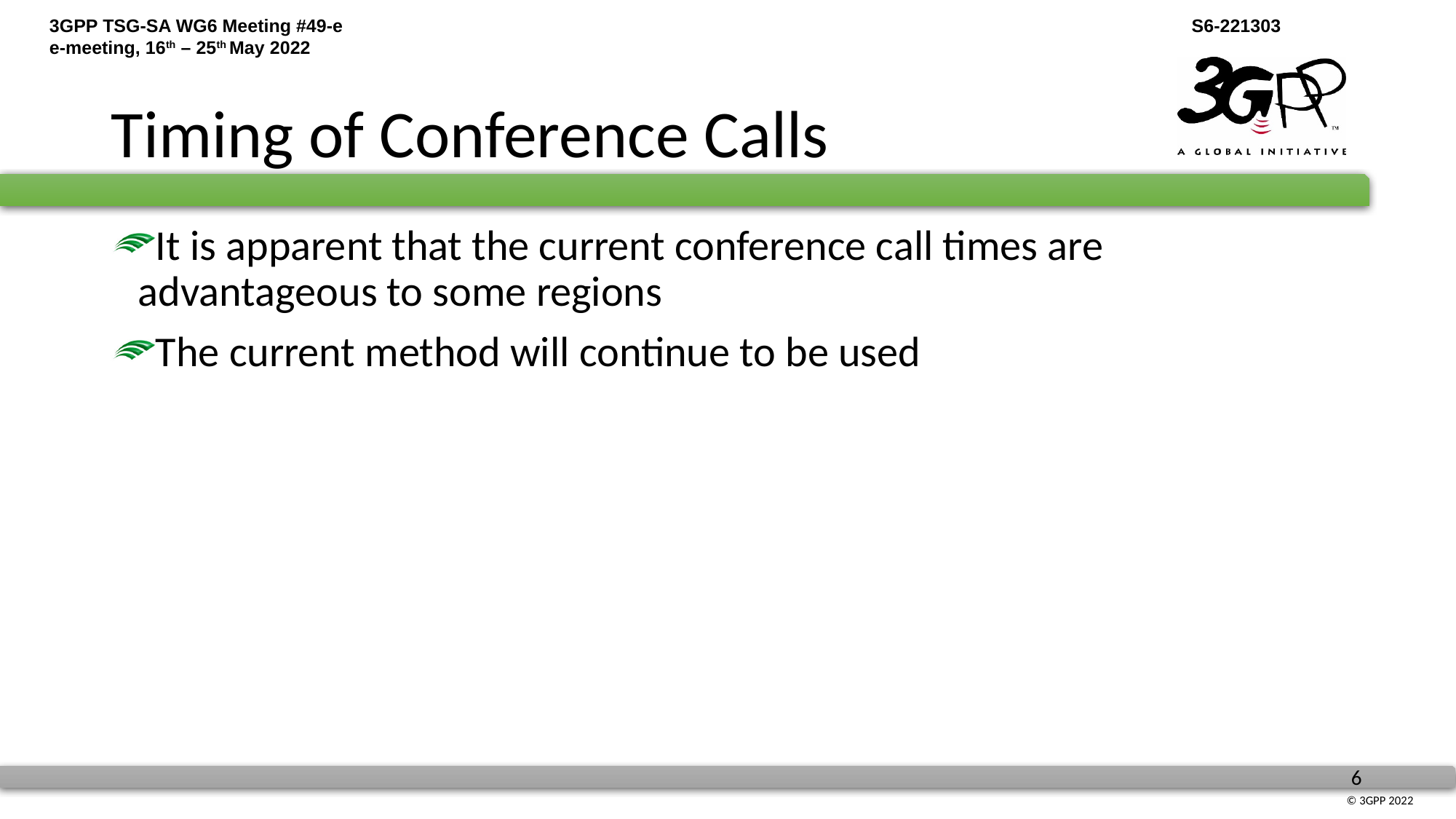

# Timing of Conference Calls
It is apparent that the current conference call times are advantageous to some regions
The current method will continue to be used